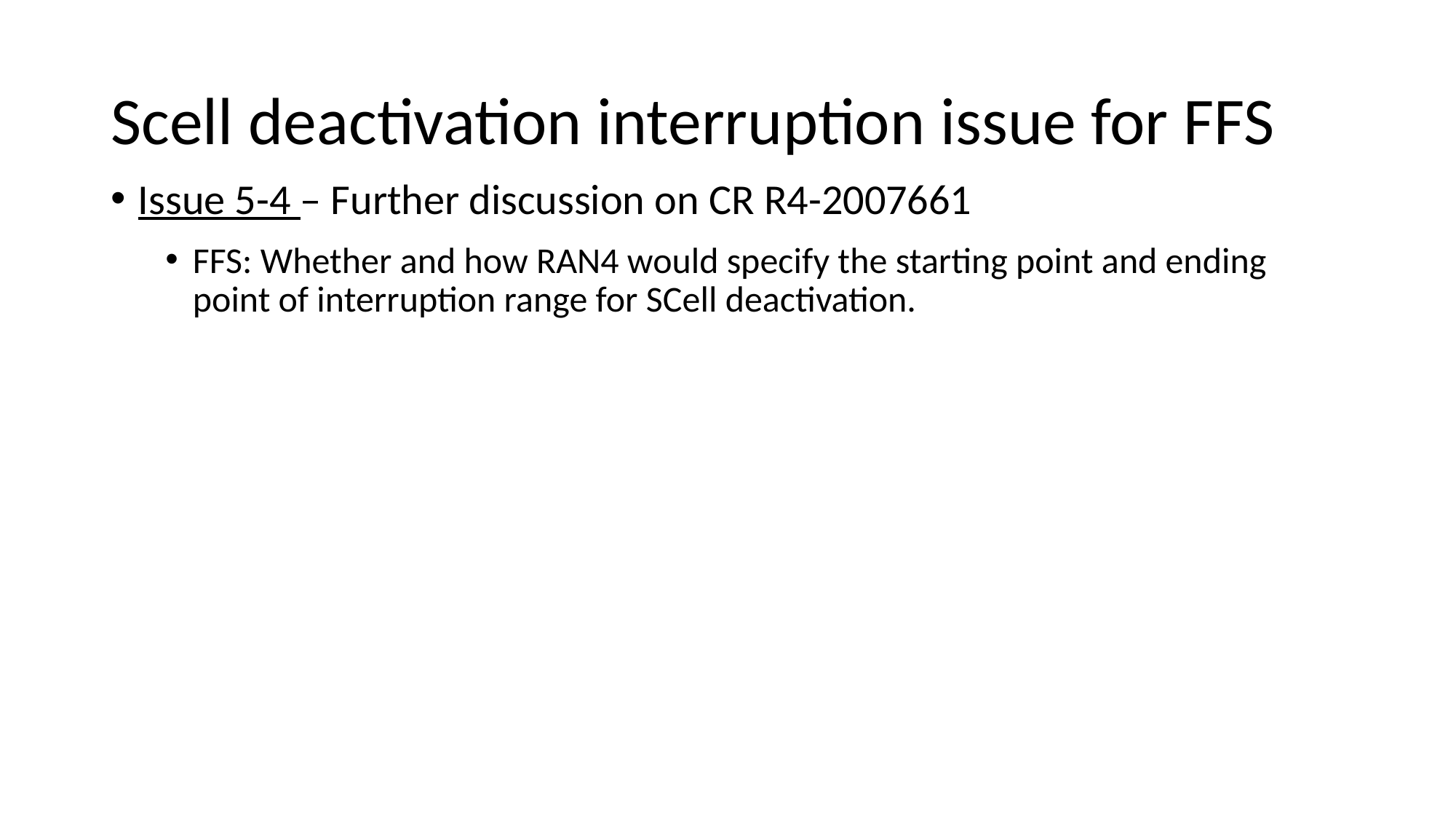

# Scell deactivation interruption issue for FFS
Issue 5-4 – Further discussion on CR R4-2007661
FFS: Whether and how RAN4 would specify the starting point and ending point of interruption range for SCell deactivation.